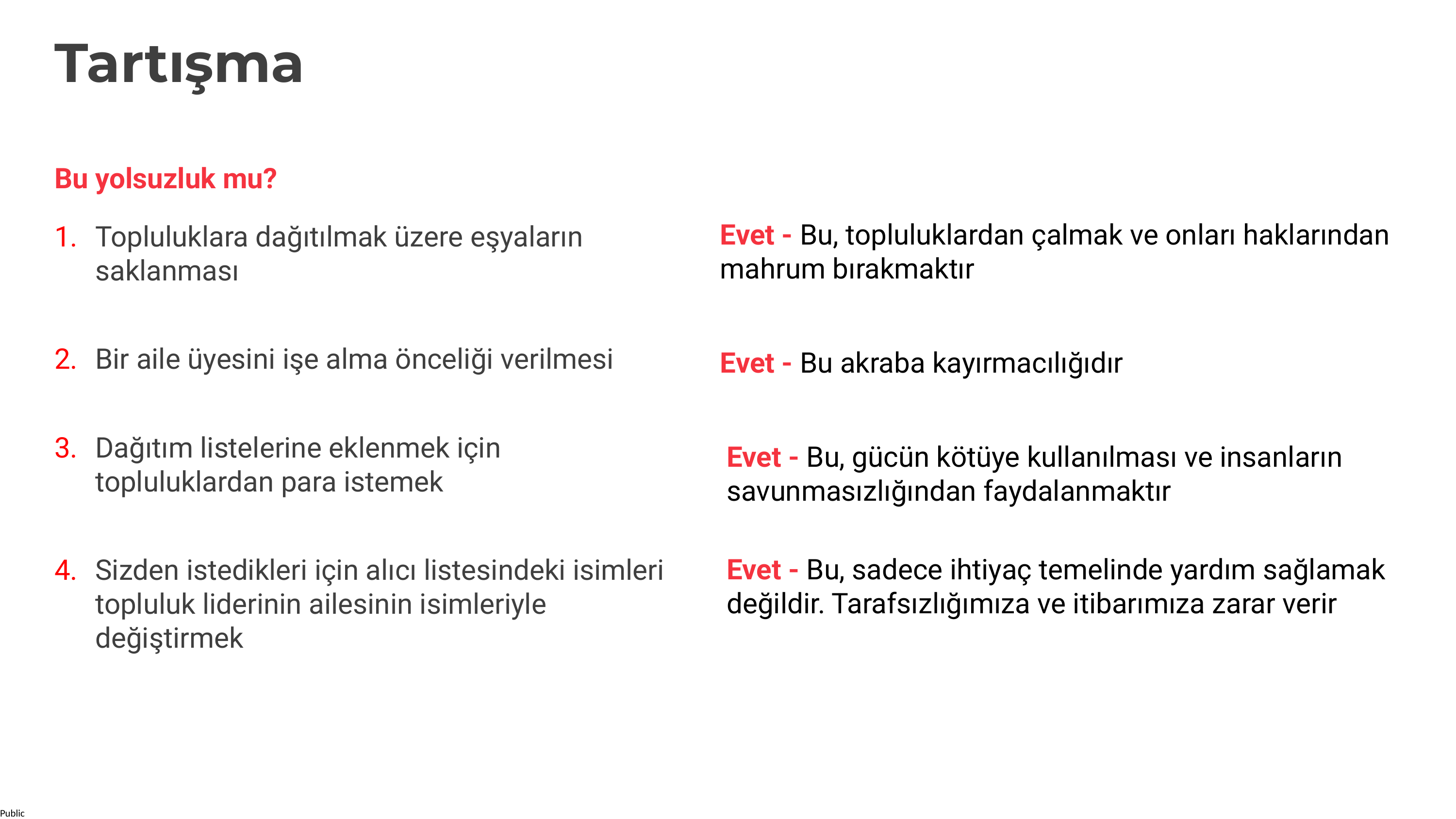

Tartışma
Bu yolsuzluk mu?
Topluluklara dağıtılmak üzere eşyaların saklanması
Bir aile üyesini işe alma önceliği verilmesi
Dağıtım listelerine eklenmek için topluluklardan para istemek
Sizden istedikleri için alıcı listesindeki isimleri topluluk liderinin ailesinin isimleriyle değiştirmek
Evet - Bu, topluluklardan çalmak ve onları haklarından mahrum bırakmaktır
Evet - Bu akraba kayırmacılığıdır
Evet - Bu, gücün kötüye kullanılması ve insanların savunmasızlığından faydalanmaktır
Evet - Bu, sadece ihtiyaç temelinde yardım sağlamak değildir. Tarafsızlığımıza ve itibarımıza zarar verir